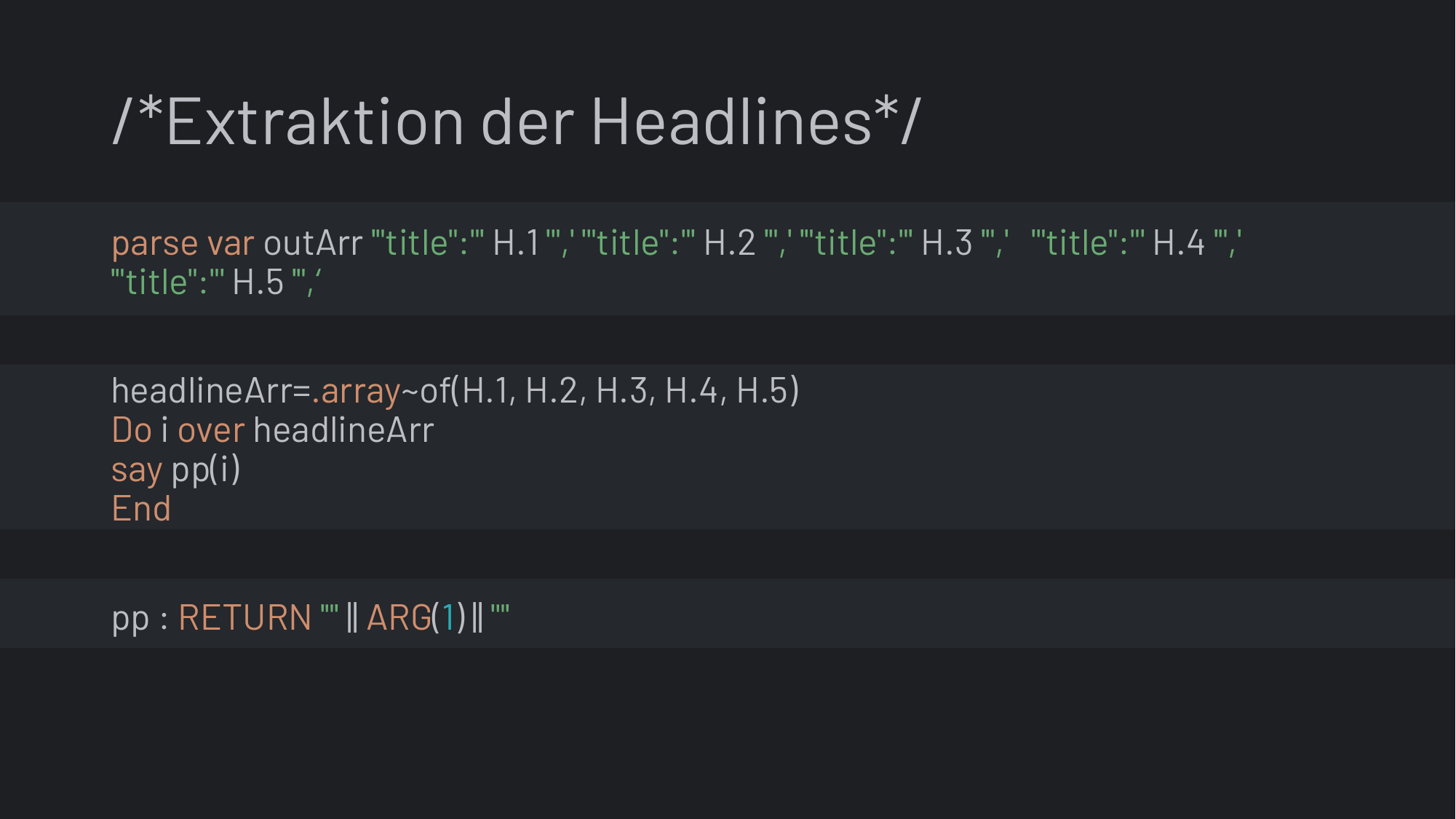

# /*Extraktion der Headlines*/

parse var outArr '"title":"' H.1 '",' '"title":"' H.2 '",' '"title":"' H.3 '",'   '"title":"' H.4 '",' '"title":"' H.5 '",‘

headlineArr=.array~of(H.1, H.2, H.3, H.4, H.5)
Do i over headlineArr
say pp(i)
End

pp : RETURN '"' || ARG(1) || '"'